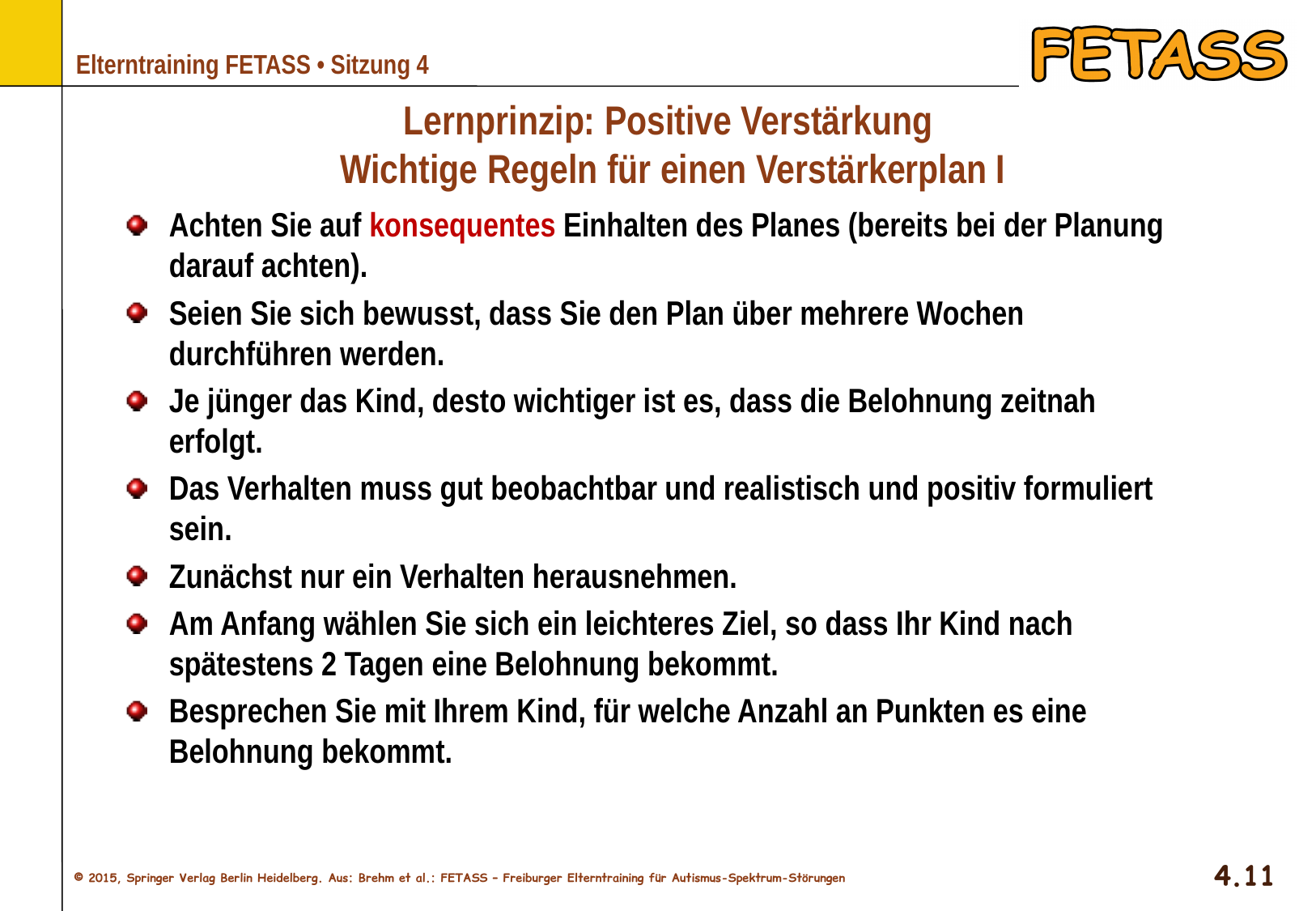

# Lernprinzip: Positive Verstärkung Wichtige Regeln für einen Verstärkerplan I
Achten Sie auf konsequentes Einhalten des Planes (bereits bei der Planung darauf achten).
Seien Sie sich bewusst, dass Sie den Plan über mehrere Wochen durchführen werden.
Je jünger das Kind, desto wichtiger ist es, dass die Belohnung zeitnah erfolgt.
Das Verhalten muss gut beobachtbar und realistisch und positiv formuliert sein.
Zunächst nur ein Verhalten herausnehmen.
Am Anfang wählen Sie sich ein leichteres Ziel, so dass Ihr Kind nach spätestens 2 Tagen eine Belohnung bekommt.
Besprechen Sie mit Ihrem Kind, für welche Anzahl an Punkten es eine Belohnung bekommt.
4.11